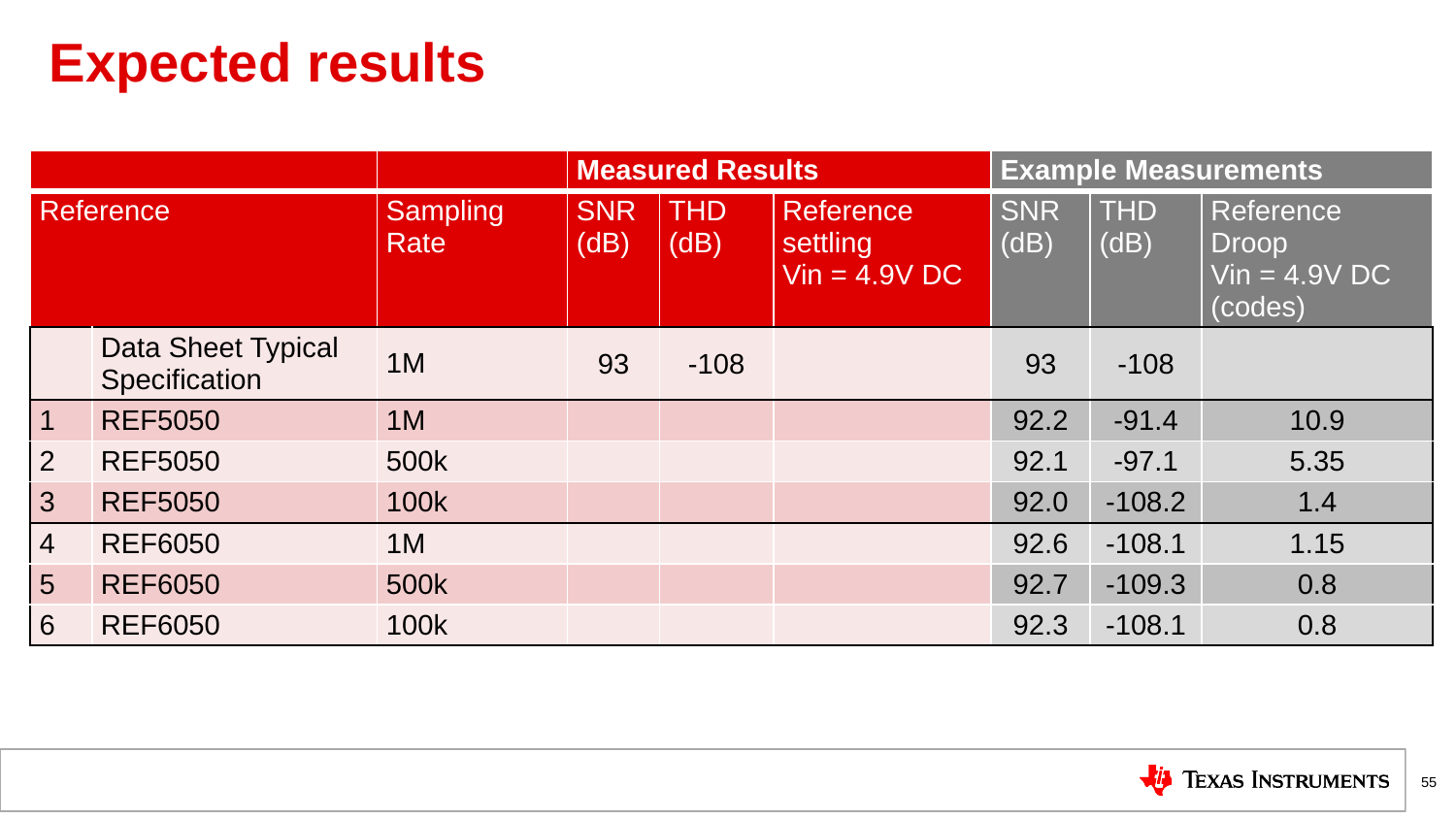

# Expected results
|  |  |  | Measured Results |  |  | Example Measurements |  |  |
| --- | --- | --- | --- | --- | --- | --- | --- | --- |
| Reference |  | Sampling Rate | SNR (dB) | THD (dB) | Reference settling Vin = 4.9V DC | SNR (dB) | THD (dB) | Reference Droop Vin = 4.9V DC (codes) |
|  | Data Sheet Typical Specification | 1M | 93 | -108 |  | 93 | -108 |  |
| 1 | REF5050 | 1M |  |  |  | 92.2 | -91.4 | 10.9 |
| 2 | REF5050 | 500k |  |  |  | 92.1 | -97.1 | 5.35 |
| 3 | REF5050 | 100k |  |  |  | 92.0 | -108.2 | 1.4 |
| 4 | REF6050 | 1M |  |  |  | 92.6 | -108.1 | 1.15 |
| 5 | REF6050 | 500k |  |  |  | 92.7 | -109.3 | 0.8 |
| 6 | REF6050 | 100k |  |  |  | 92.3 | -108.1 | 0.8 |
55